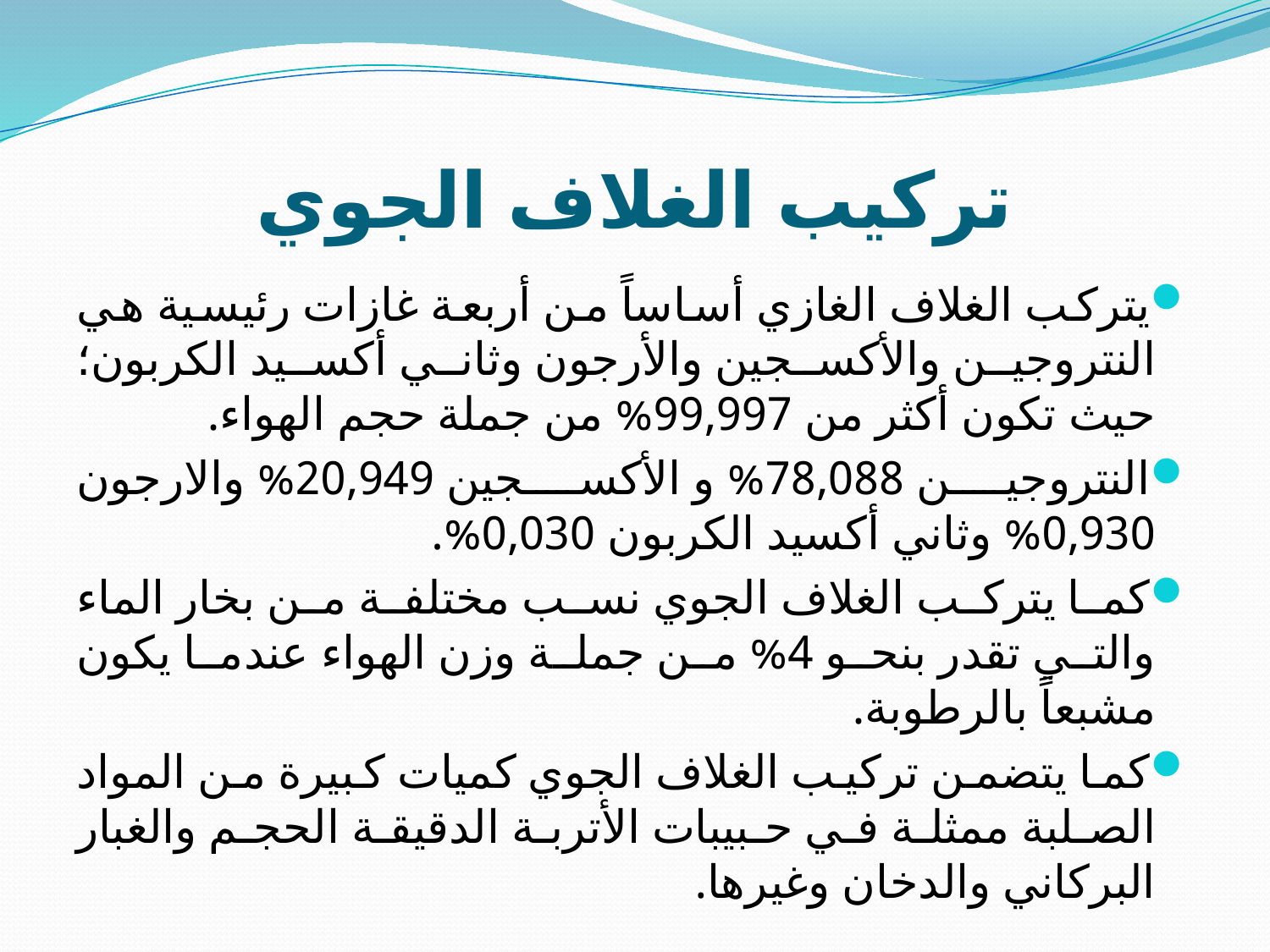

# تركيب الغلاف الجوي
يتركب الغلاف الغازي أساساً من أربعة غازات رئيسية هي النتروجين والأكسجين والأرجون وثاني أكسيد الكربون؛ حيث تكون أكثر من 99,997% من جملة حجم الهواء.
النتروجين 78,088% و الأكسجين 20,949% والارجون 0,930% وثاني أكسيد الكربون 0,030%.
كما يتركب الغلاف الجوي نسب مختلفة من بخار الماء والتي تقدر بنحو 4% من جملة وزن الهواء عندما يكون مشبعاً بالرطوبة.
كما يتضمن تركيب الغلاف الجوي كميات كبيرة من المواد الصلبة ممثلة في حبيبات الأتربة الدقيقة الحجم والغبار البركاني والدخان وغيرها.